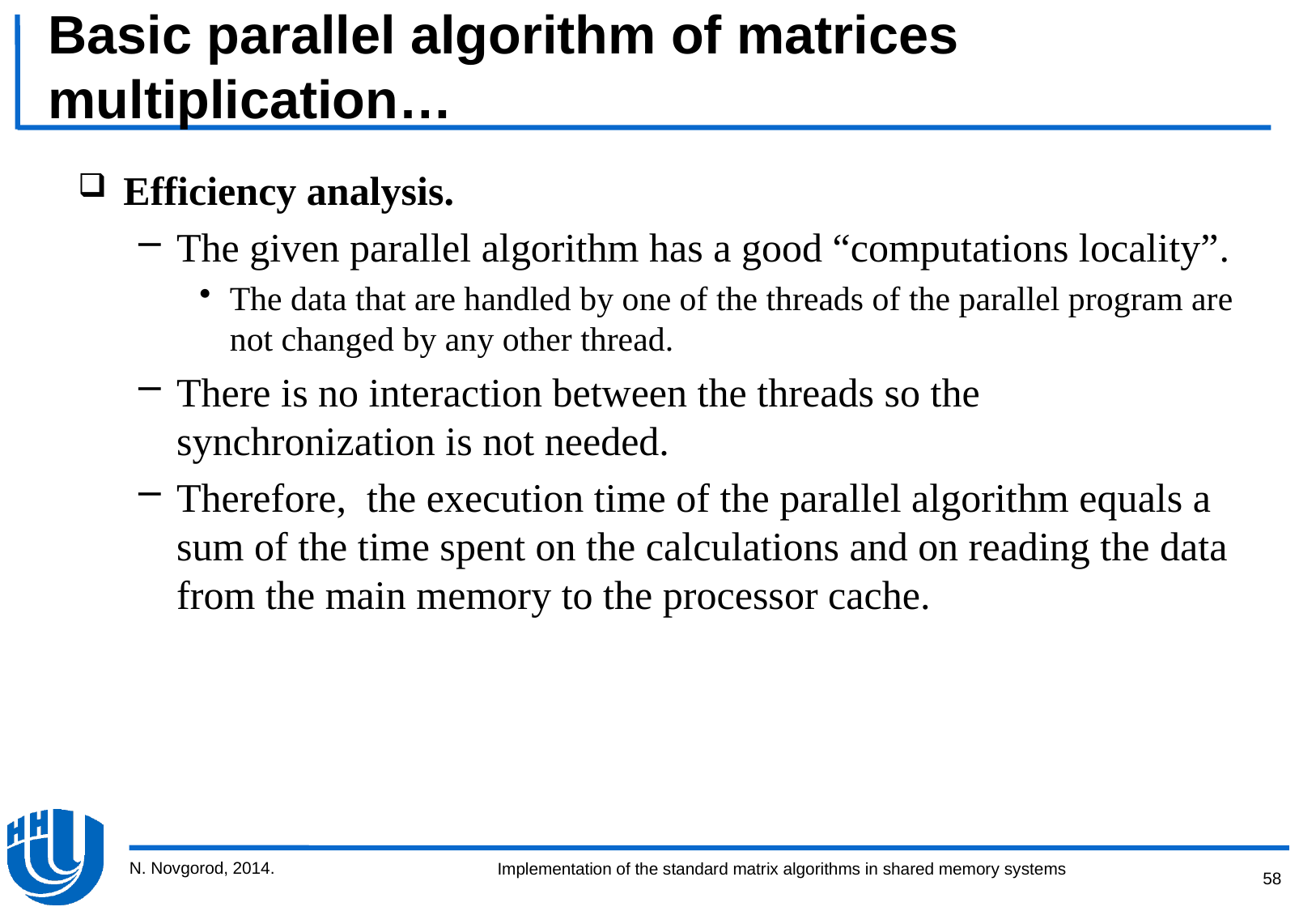

# Basic parallel algorithm of matrices multiplication…
Efficiency analysis.
The given parallel algorithm has a good “computations locality”.
The data that are handled by one of the threads of the parallel program are not changed by any other thread.
There is no interaction between the threads so the synchronization is not needed.
Therefore,  the execution time of the parallel algorithm equals a sum of the time spent on the calculations and on reading the data from the main memory to the processor cache.

N. Novgorod, 2014.
58
Implementation of the standard matrix algorithms in shared memory systems